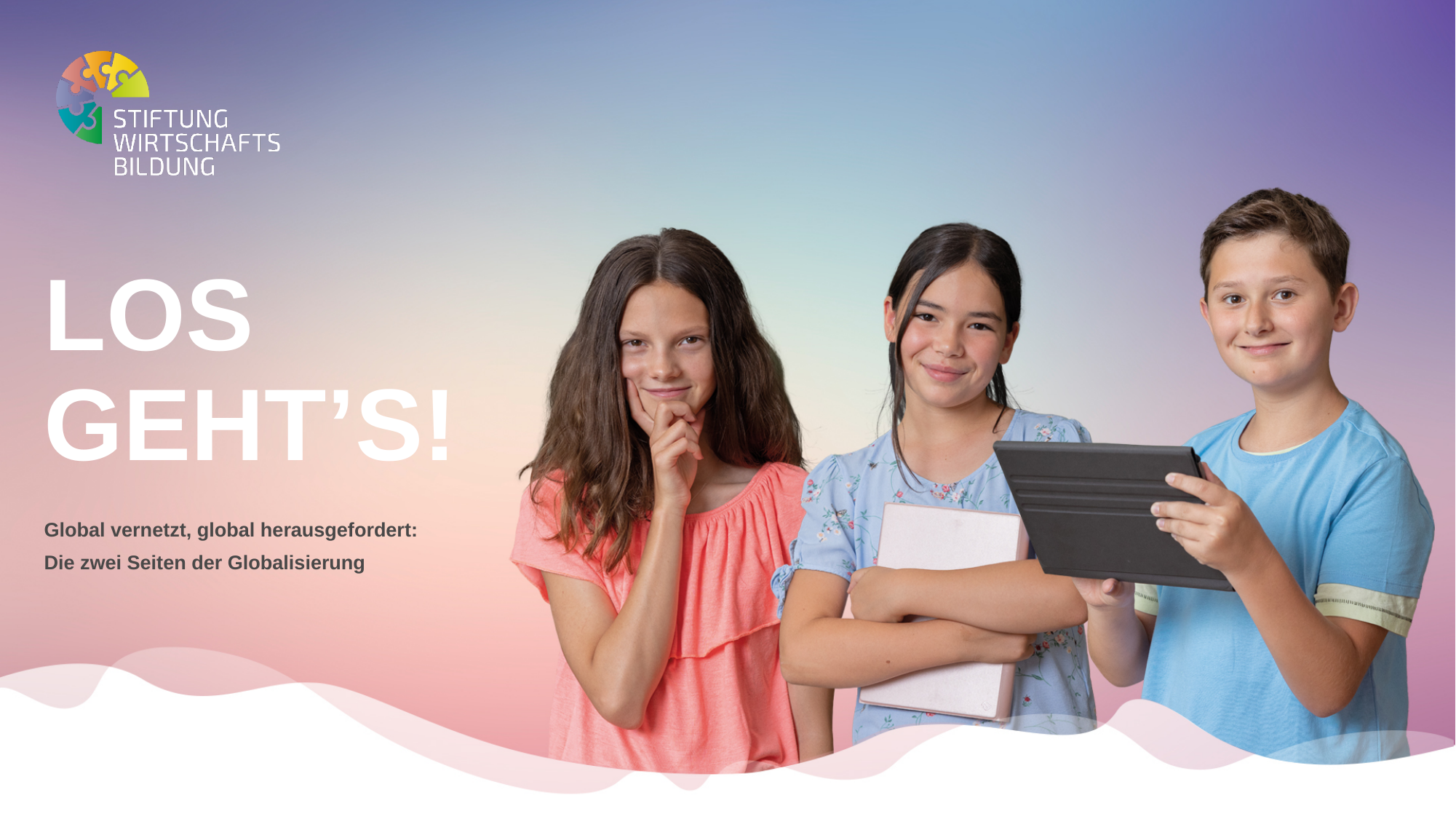

# Los Geht’s!
Global vernetzt, global herausgefordert:
Die zwei Seiten der Globalisierung